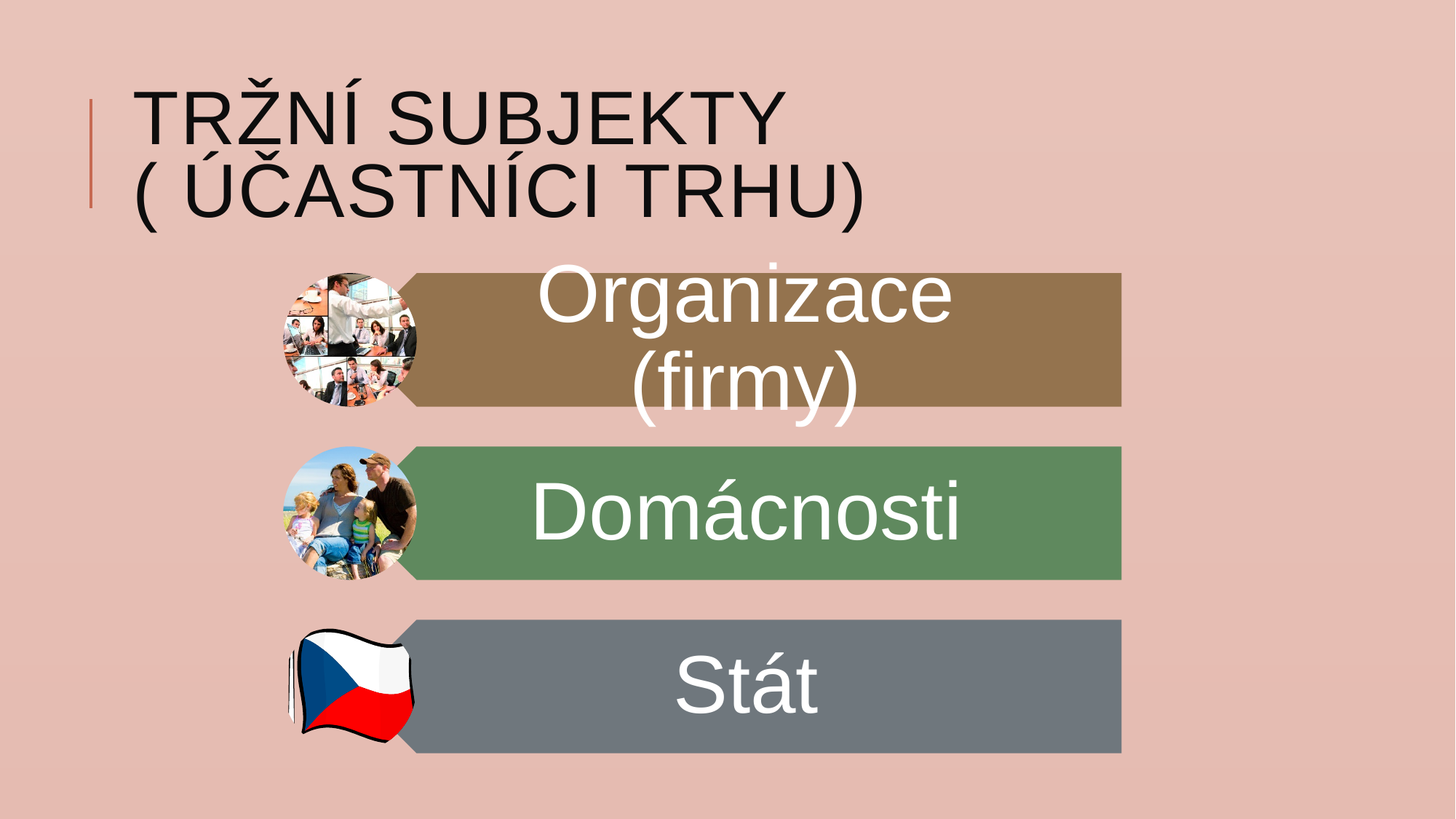

# TRŽNÍ SUBJEKTY ( ÚČASTNÍCI TRHU)
Organizace (firmy)
Domácnosti
Stát